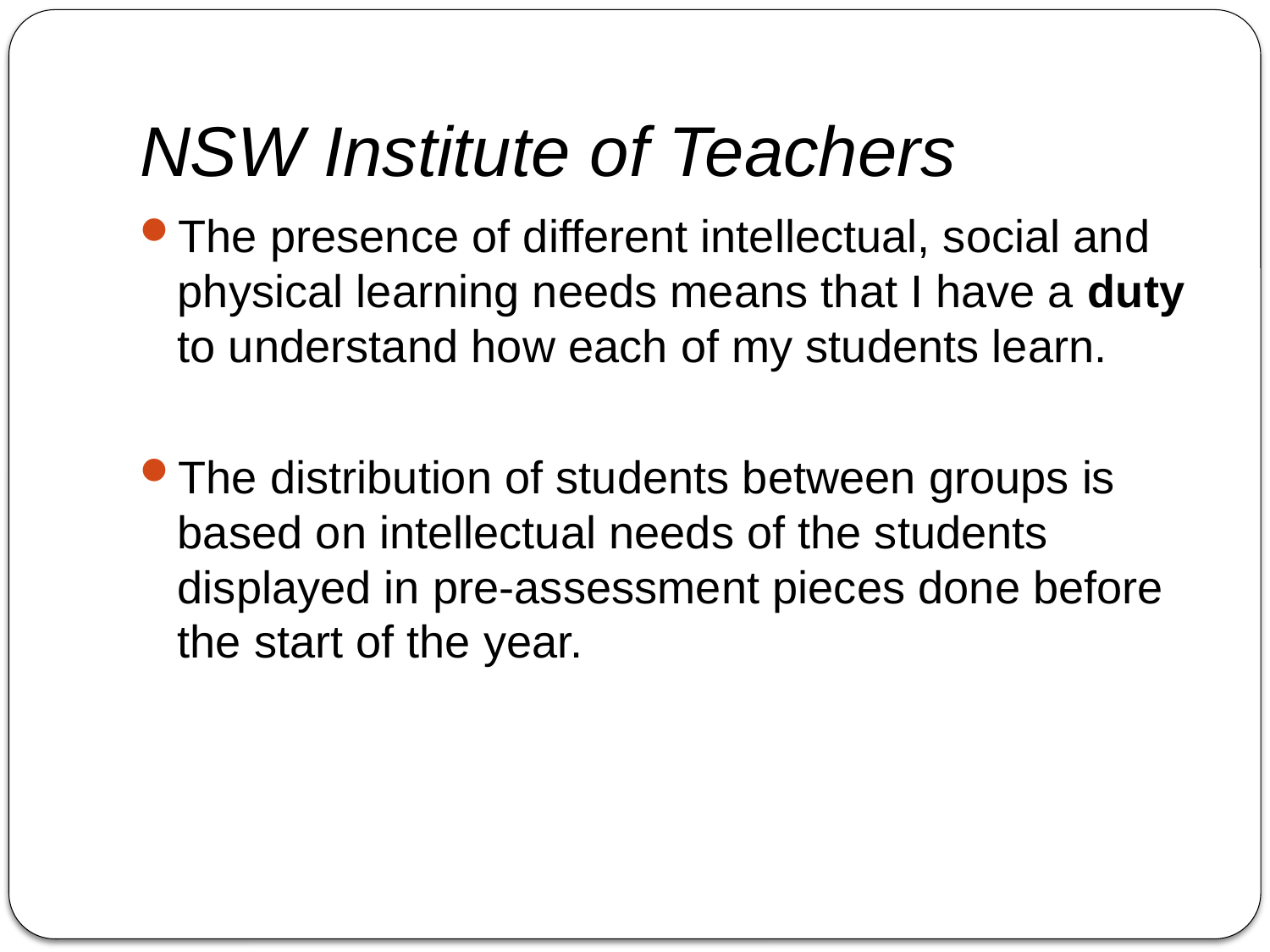

# NSW Institute of Teachers
The presence of different intellectual, social and physical learning needs means that I have a duty to understand how each of my students learn.

The distribution of students between groups is based on intellectual needs of the students displayed in pre-assessment pieces done before the start of the year.